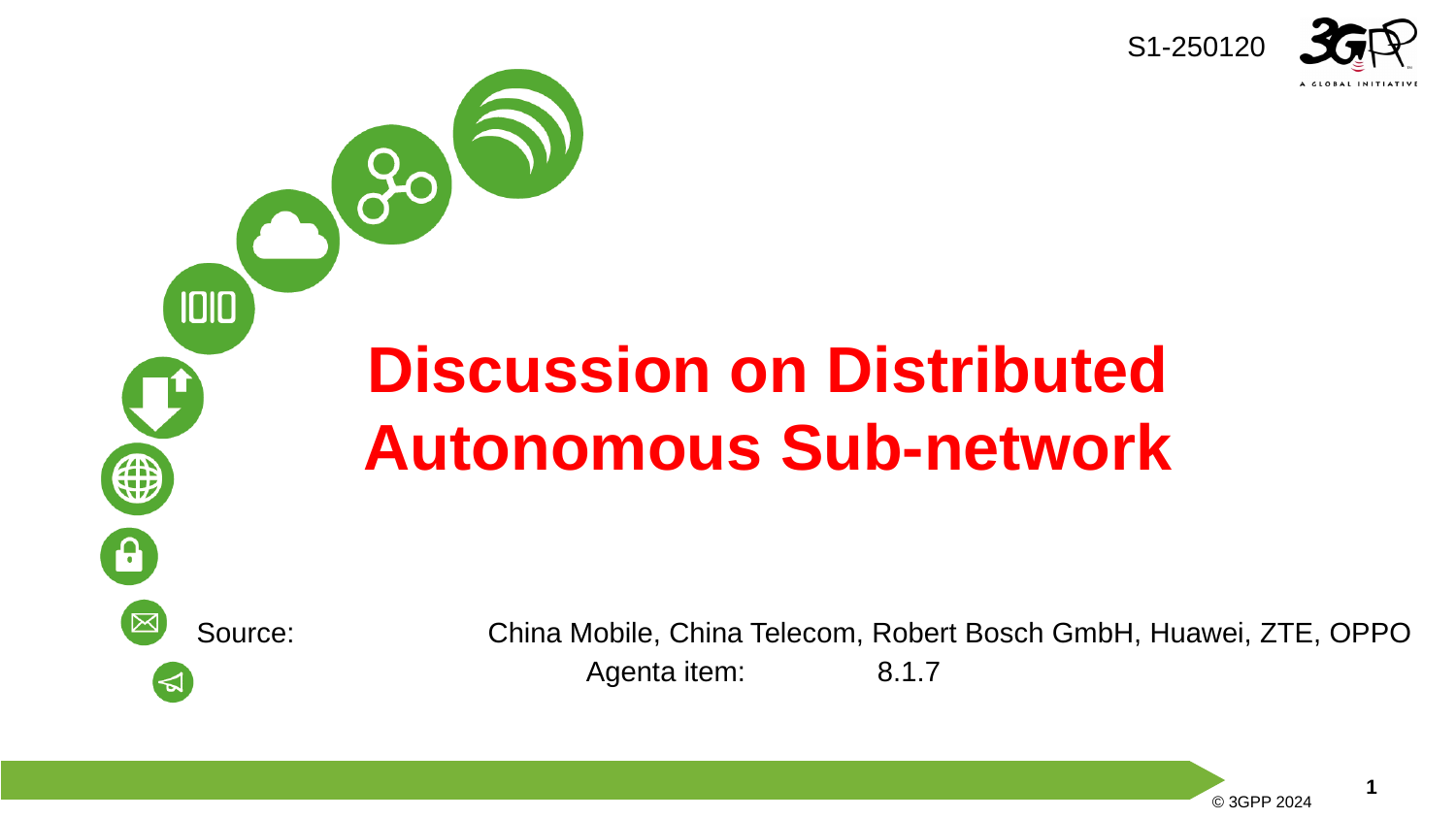

S1-250120
Discussion on Distributed Autonomous Sub-network
Source: 		China Mobile, China Telecom, Robert Bosch GmbH, Huawei, ZTE, OPPO
Agenta item:	8.1.7

© 3GPP 2024